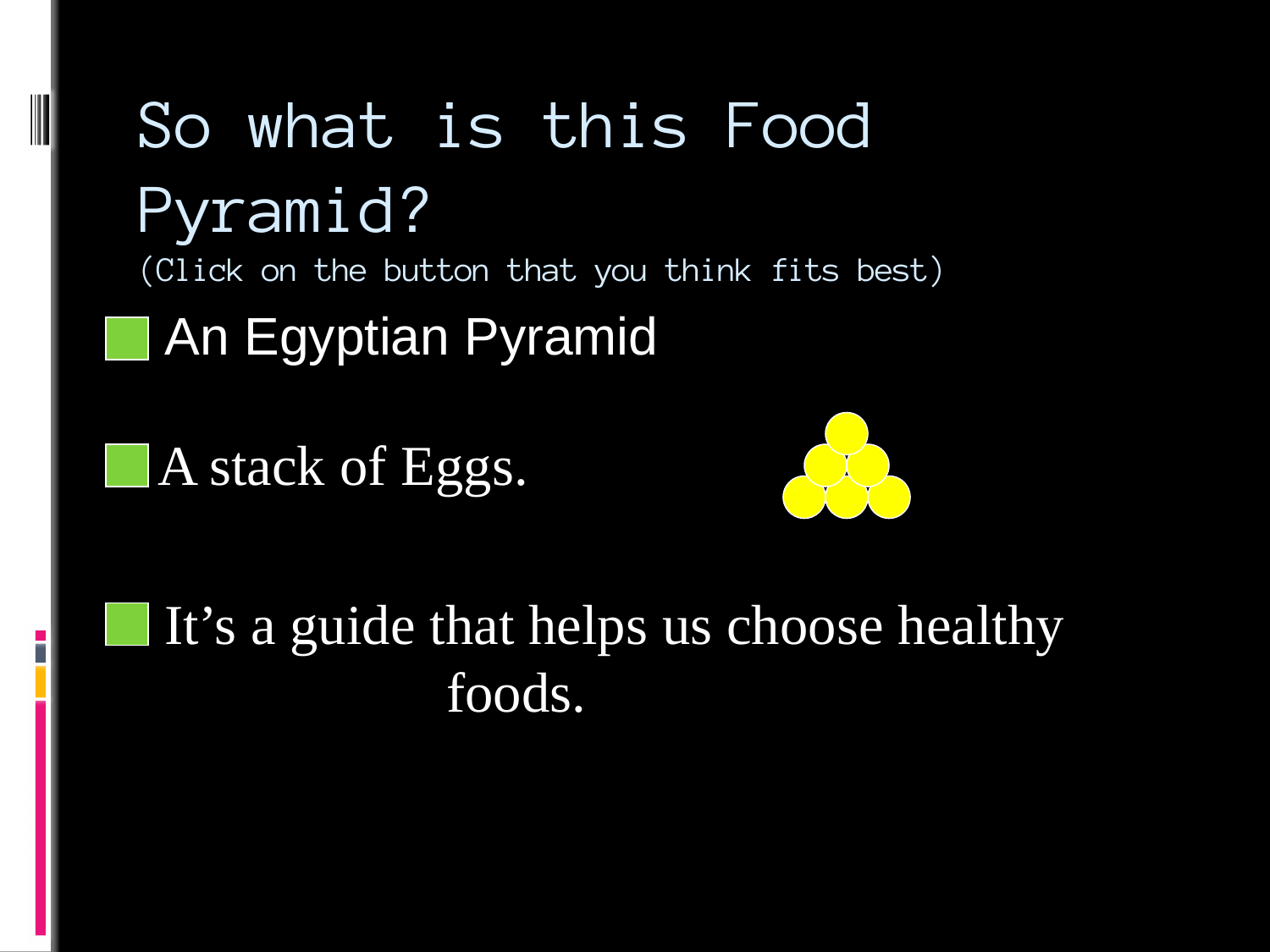

# So what is this Food Pyramid? (Click on the button that you think fits best)
An Egyptian Pyramid

     A stack of Eggs.

       It’s a guide that helps us choose healthy                                   	foods.